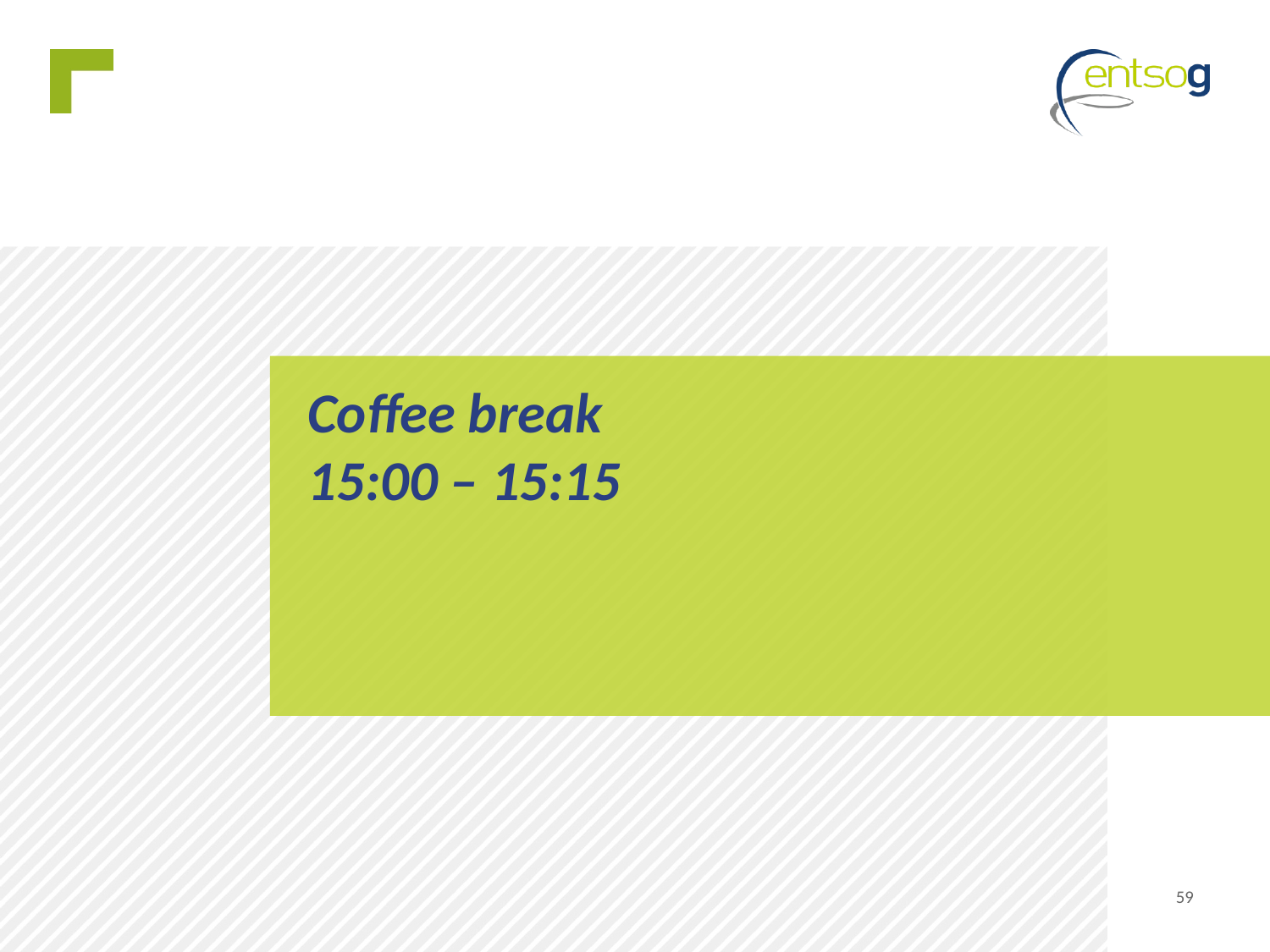

# Coffee break 15:00 – 15:15
59